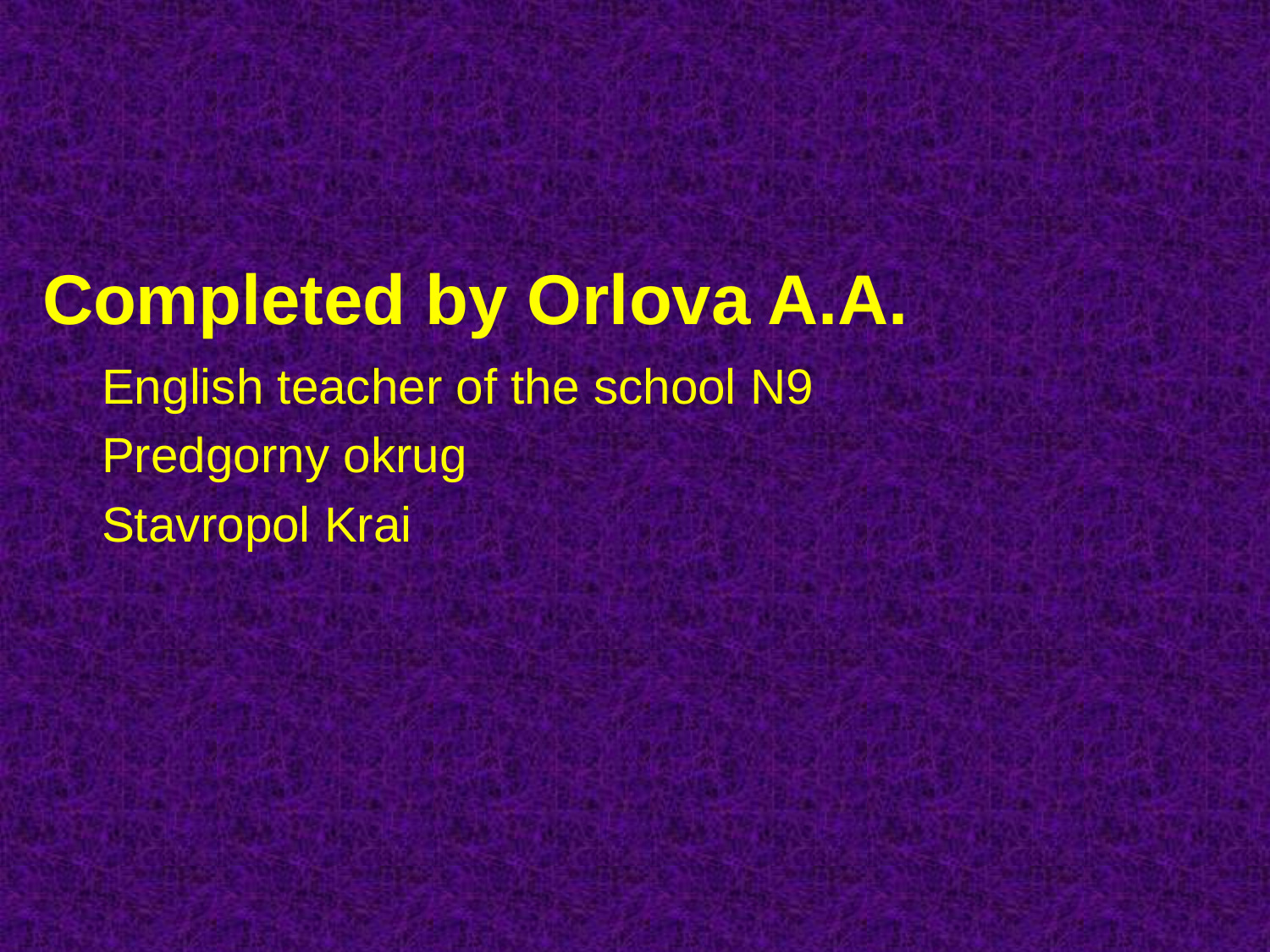

# Completed by Orlova A.A.
English teacher of the school N9
Predgorny okrug
Stavropol Krai